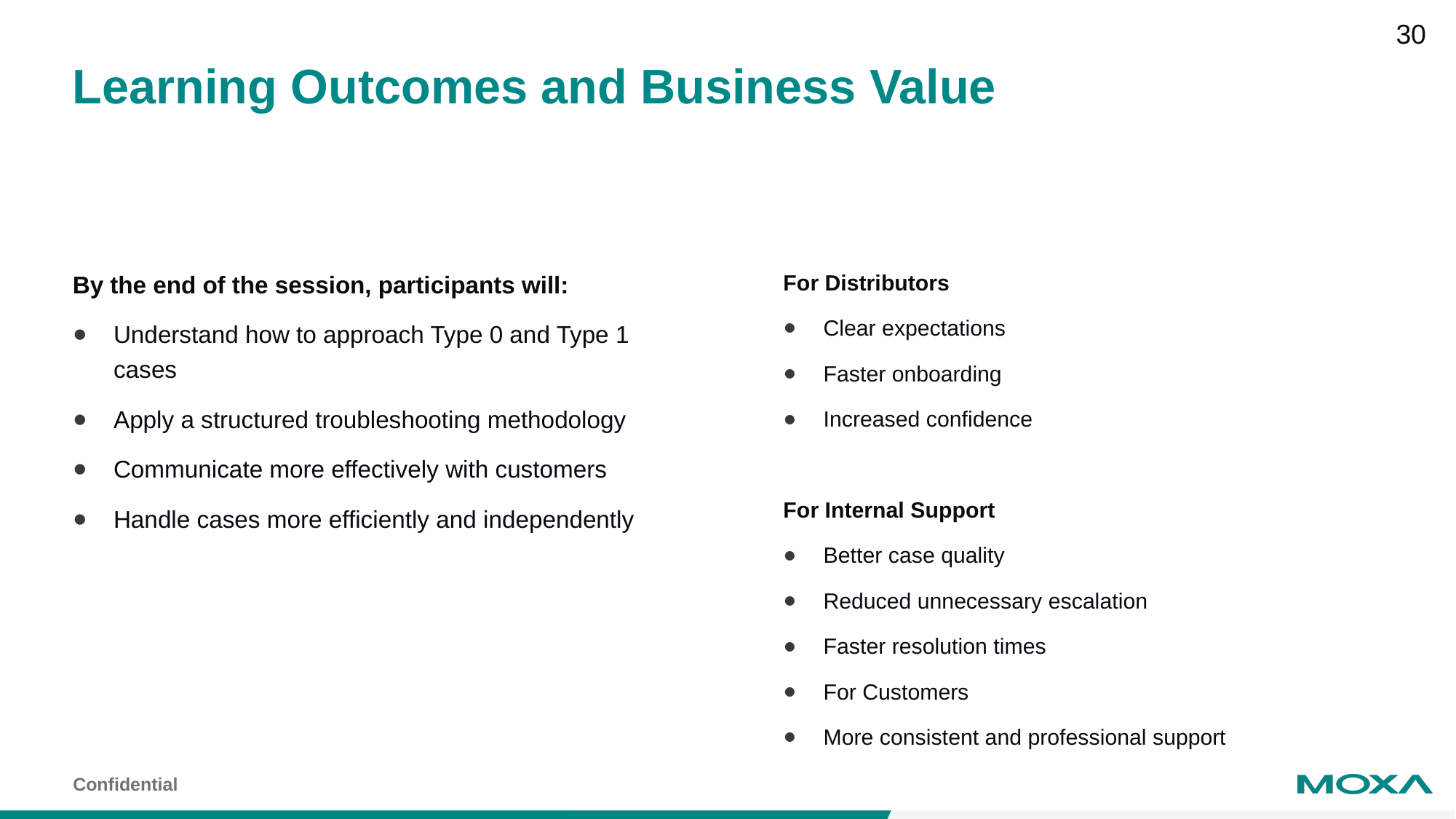

# Learning Outcomes and Business Value
By the end of the session, participants will:
Understand how to approach Type 0 and Type 1 cases
Apply a structured troubleshooting methodology
Communicate more effectively with customers
Handle cases more efficiently and independently
For Distributors
Clear expectations
Faster onboarding
Increased confidence

For Internal Support
Better case quality
Reduced unnecessary escalation
Faster resolution times
For Customers
More consistent and professional support